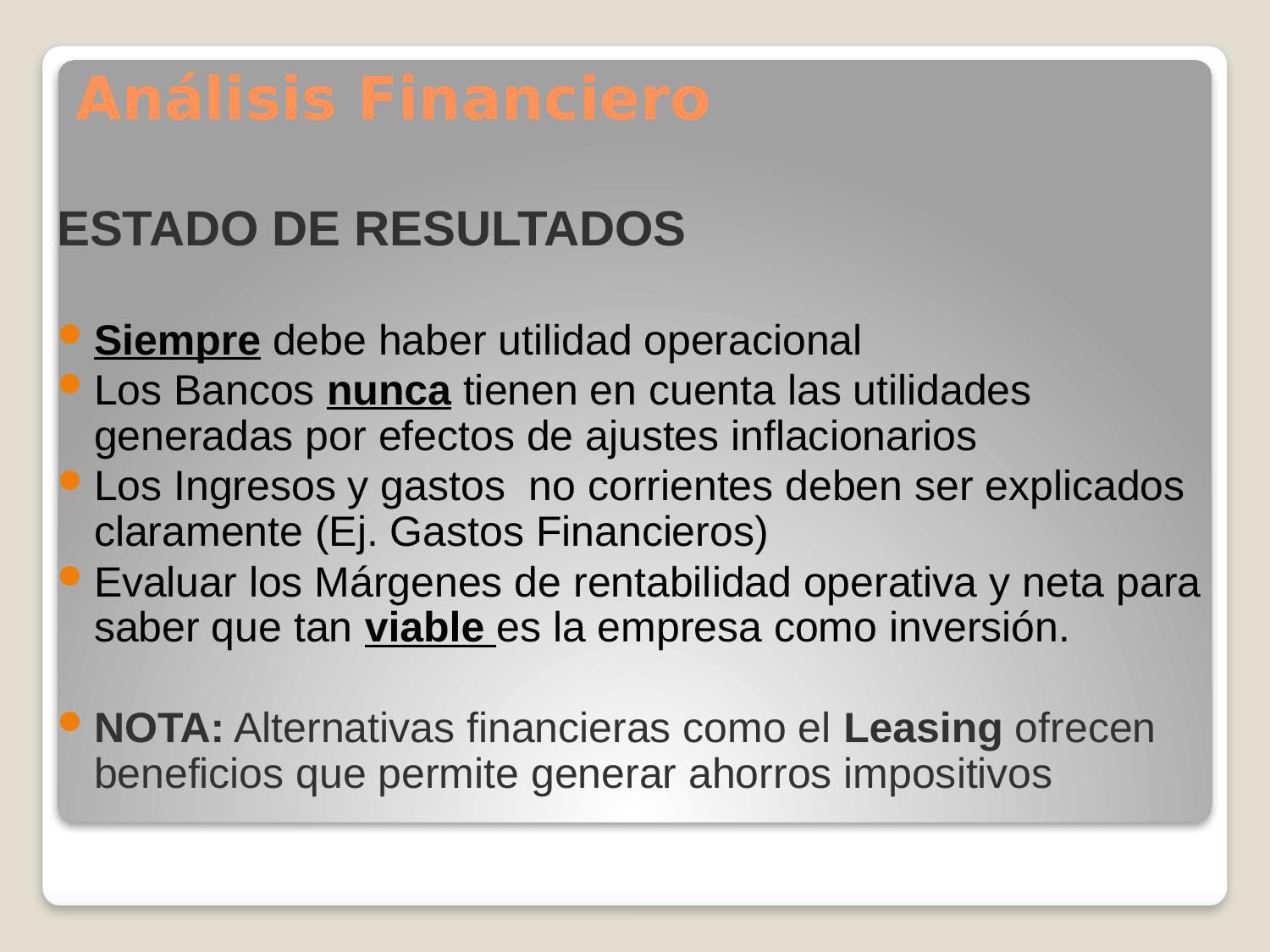

# Análisis Financiero
ESTADO DE RESULTADOS

Siempre debe haber utilidad operacional
Los Bancos nunca tienen en cuenta las utilidades generadas por efectos de ajustes inflacionarios
Los Ingresos y gastos  no corrientes deben ser explicados  claramente (Ej. Gastos Financieros)
Evaluar los Márgenes de rentabilidad operativa y neta para saber que tan viable es la empresa como inversión.

NOTA: Alternativas financieras como el Leasing ofrecen beneficios que permite generar ahorros impositivos